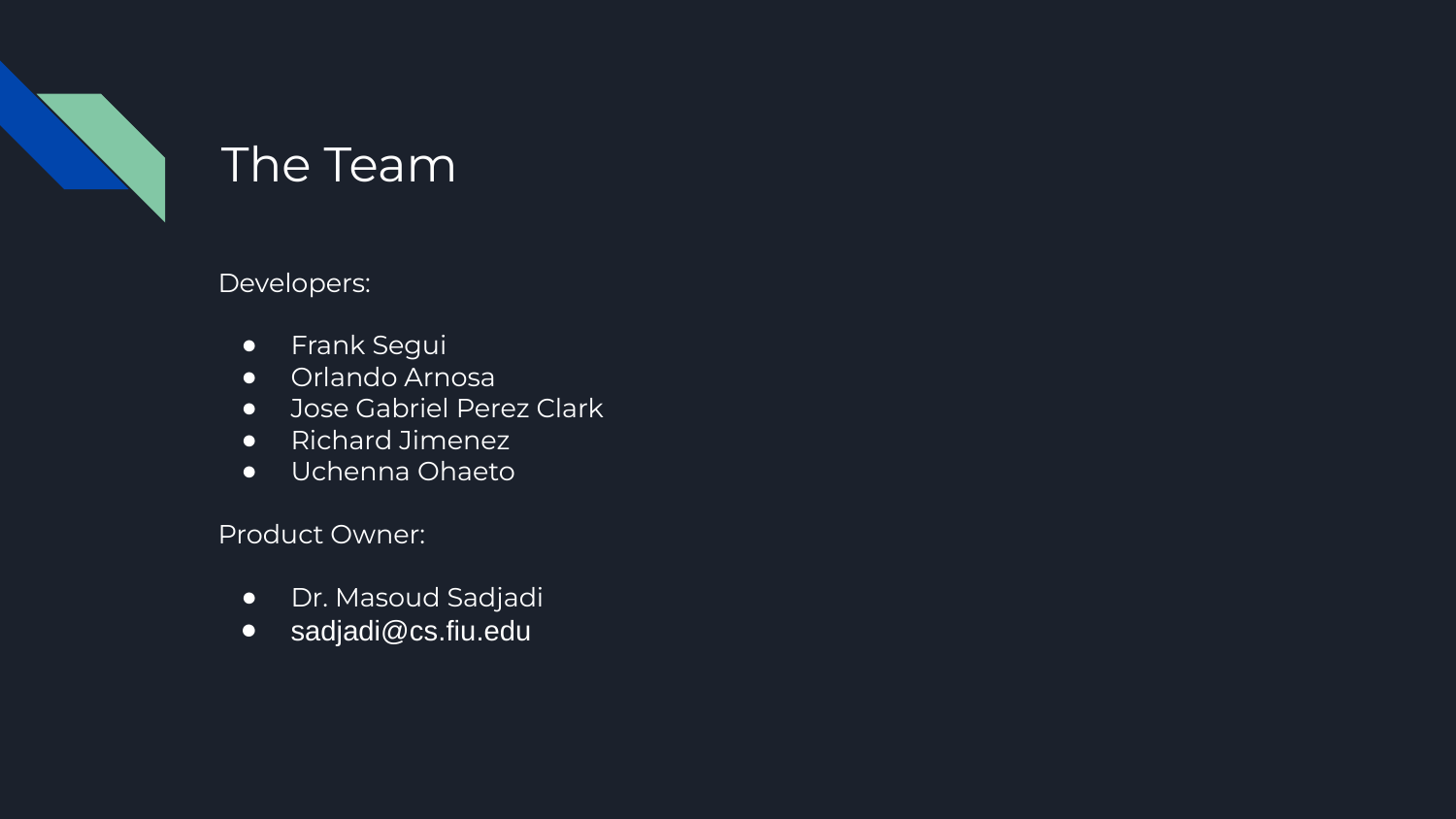

# The Team
Developers:

Frank Segui
Orlando Arnosa
Jose Gabriel Perez Clark
Richard Jimenez
Uchenna Ohaeto

Product Owner:

Dr. Masoud Sadjadi
sadjadi@cs.fiu.edu